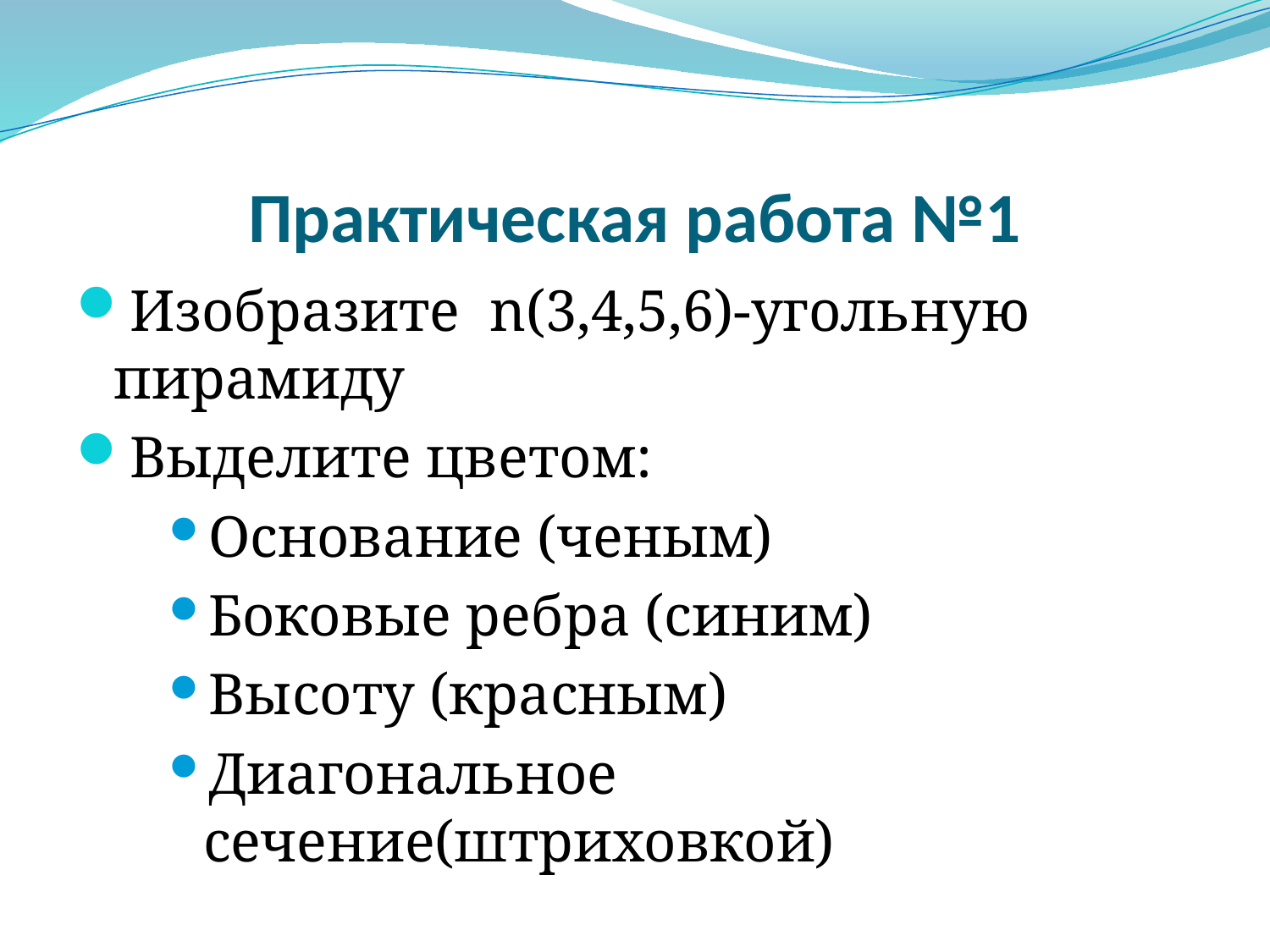

# Практическая работа №1
Изобразите  n(3,4,5,6)-угольную пирамиду
Выделите цветом:
Основание (ченым)
Боковые ребра (синим)
Высоту (красным)
Диагональное сечение(штриховкой)